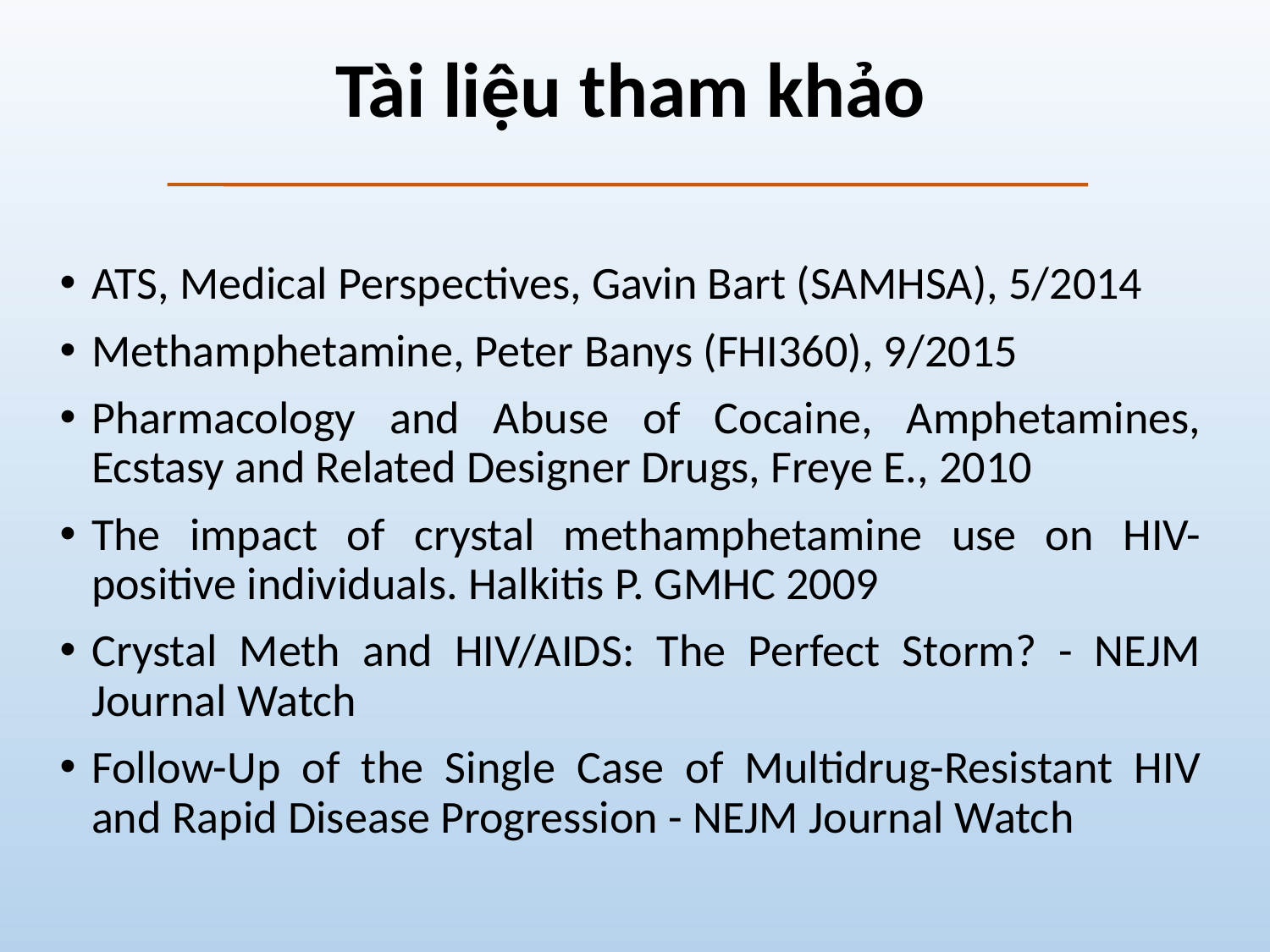

# Tài liệu tham khảo
ATS, Medical Perspectives, Gavin Bart (SAMHSA), 5/2014
Methamphetamine, Peter Banys (FHI360), 9/2015
Pharmacology and Abuse of Cocaine, Amphetamines, Ecstasy and Related Designer Drugs, Freye E., 2010
The impact of crystal methamphetamine use on HIV-positive individuals. Halkitis P. GMHC 2009
Crystal Meth and HIV/AIDS: The Perfect Storm? - NEJM Journal Watch
Follow-Up of the Single Case of Multidrug-Resistant HIV and Rapid Disease Progression - NEJM Journal Watch